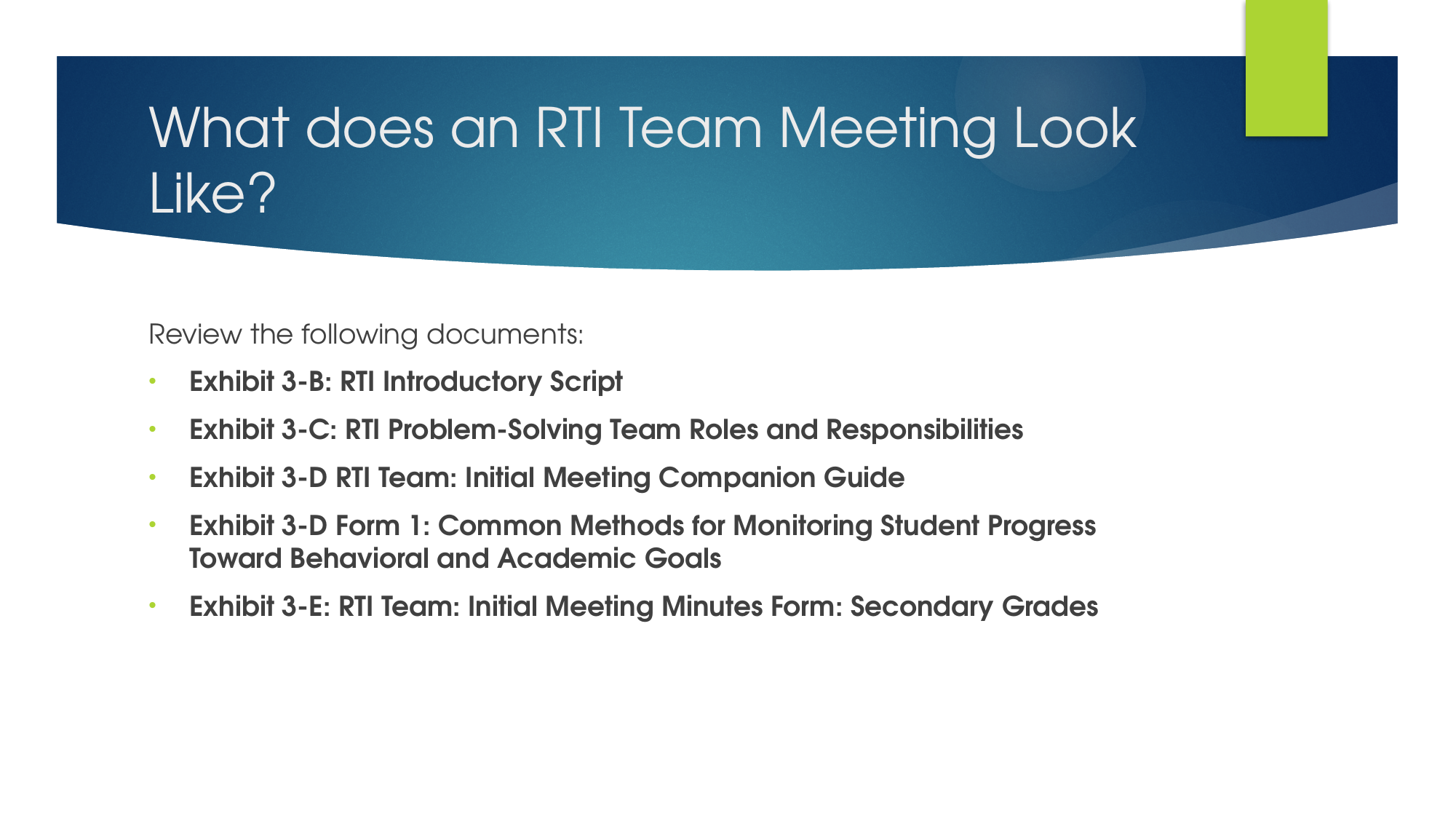

# What does an RTI Team Meeting Look Like?
Review the following documents:
Exhibit 3-B: RTI Introductory Script
Exhibit 3-C: RTI Problem-Solving Team Roles and Responsibilities
Exhibit 3-D RTI Team: Initial Meeting Companion Guide
Exhibit 3-D Form 1: Common Methods for Monitoring Student Progress Toward Behavioral and Academic Goals
Exhibit 3-E: RTI Team: Initial Meeting Minutes Form: Secondary Grades